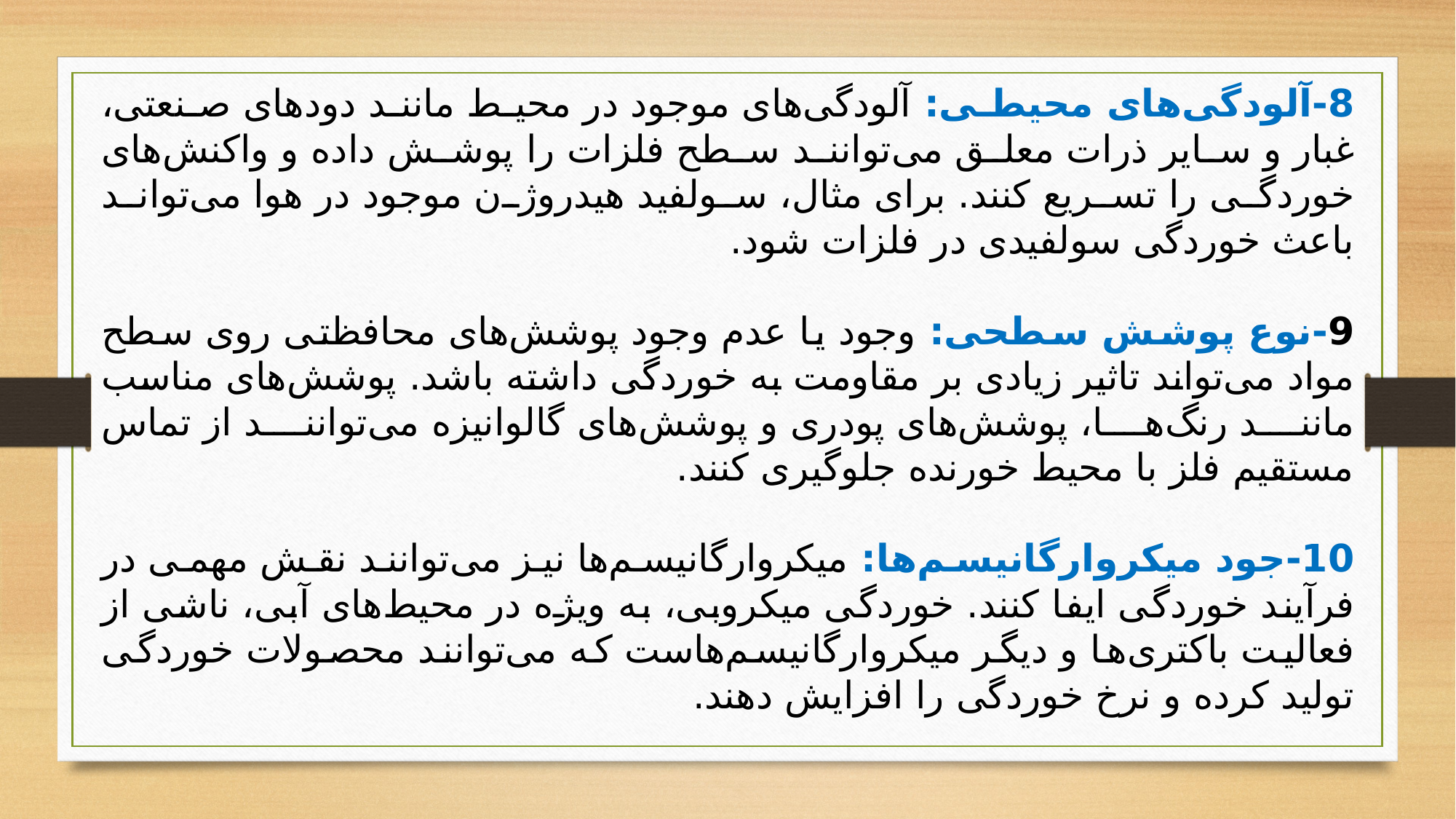

8-آلودگی‌های محیطی: آلودگی‌های موجود در محیط مانند دودهای صنعتی، غبار و سایر ذرات معلق می‌توانند سطح فلزات را پوشش داده و واکنش‌های خوردگی را تسریع کنند. برای مثال، سولفید هیدروژن موجود در هوا می‌تواند باعث خوردگی سولفیدی در فلزات شود.

9-نوع پوشش سطحی: وجود یا عدم وجود پوشش‌های محافظتی روی سطح مواد می‌تواند تاثیر زیادی بر مقاومت به خوردگی داشته باشد. پوشش‌های مناسب مانند رنگ‌ها، پوشش‌های پودری و پوشش‌های گالوانیزه می‌توانند از تماس مستقیم فلز با محیط خورنده جلوگیری کنند.

10-جود میکروارگانیسم‌ها: میکروارگانیسم‌ها نیز می‌توانند نقش مهمی در فرآیند خوردگی ایفا کنند. خوردگی میکروبی، به ویژه در محیط‌های آبی، ناشی از فعالیت باکتری‌ها و دیگر میکروارگانیسم‌هاست که می‌توانند محصولات خوردگی تولید کرده و نرخ خوردگی را افزایش دهند.